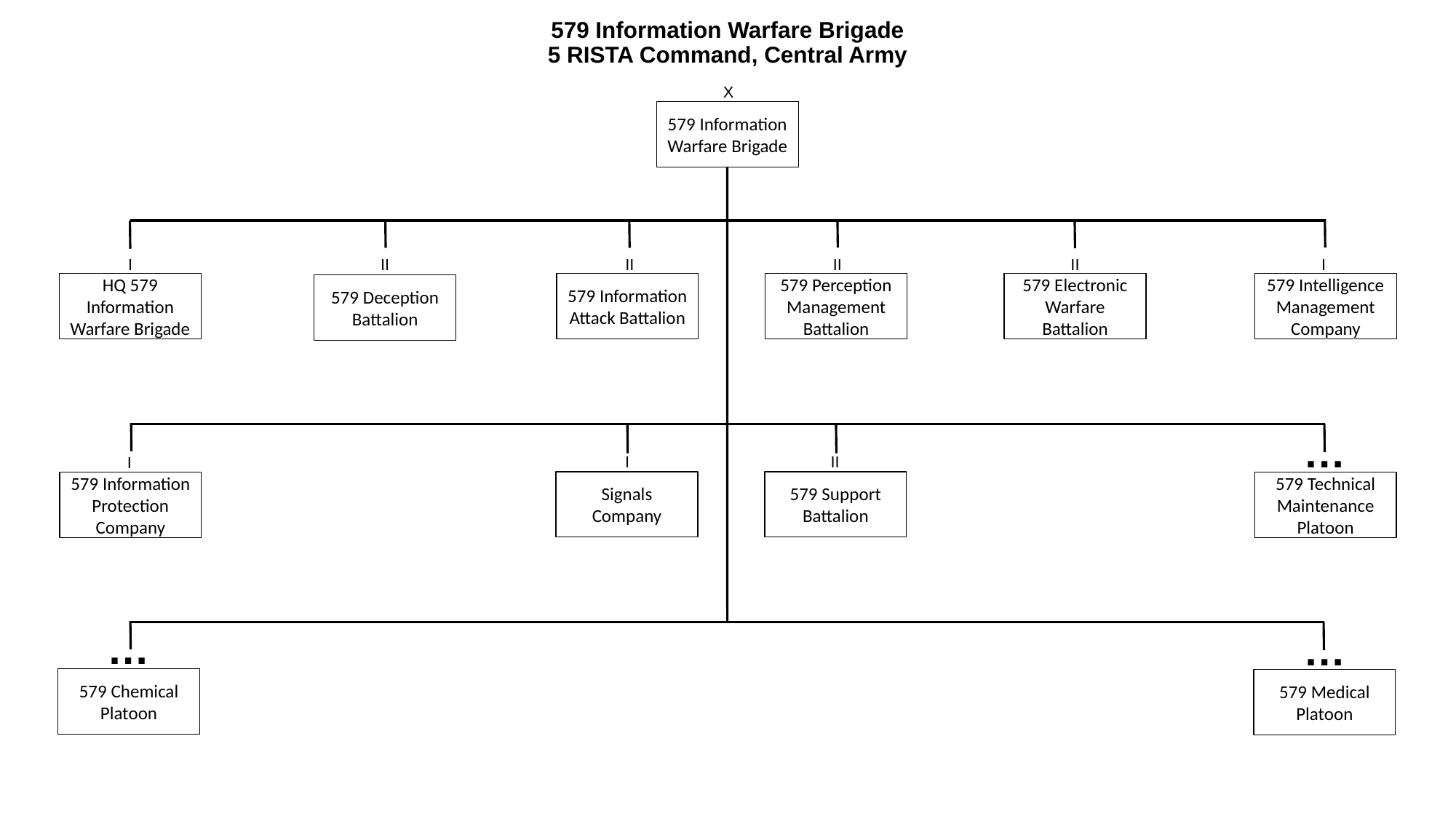

# 579 Information Warfare Brigade 5 RISTA Command, Central Army
X
579 Information Warfare Brigade
I
II
II
II
II
I
HQ 579 Information Warfare Brigade
579 Information Attack Battalion
579 Perception Management Battalion
579 Electronic Warfare
Battalion
579 Intelligence Management Company
579 Deception
Battalion
…
II
I
I
Signals
Company
579 Support Battalion
579 Information Protection Company
579 Technical Maintenance Platoon
…
…
579 Chemical
Platoon
579 Medical
Platoon